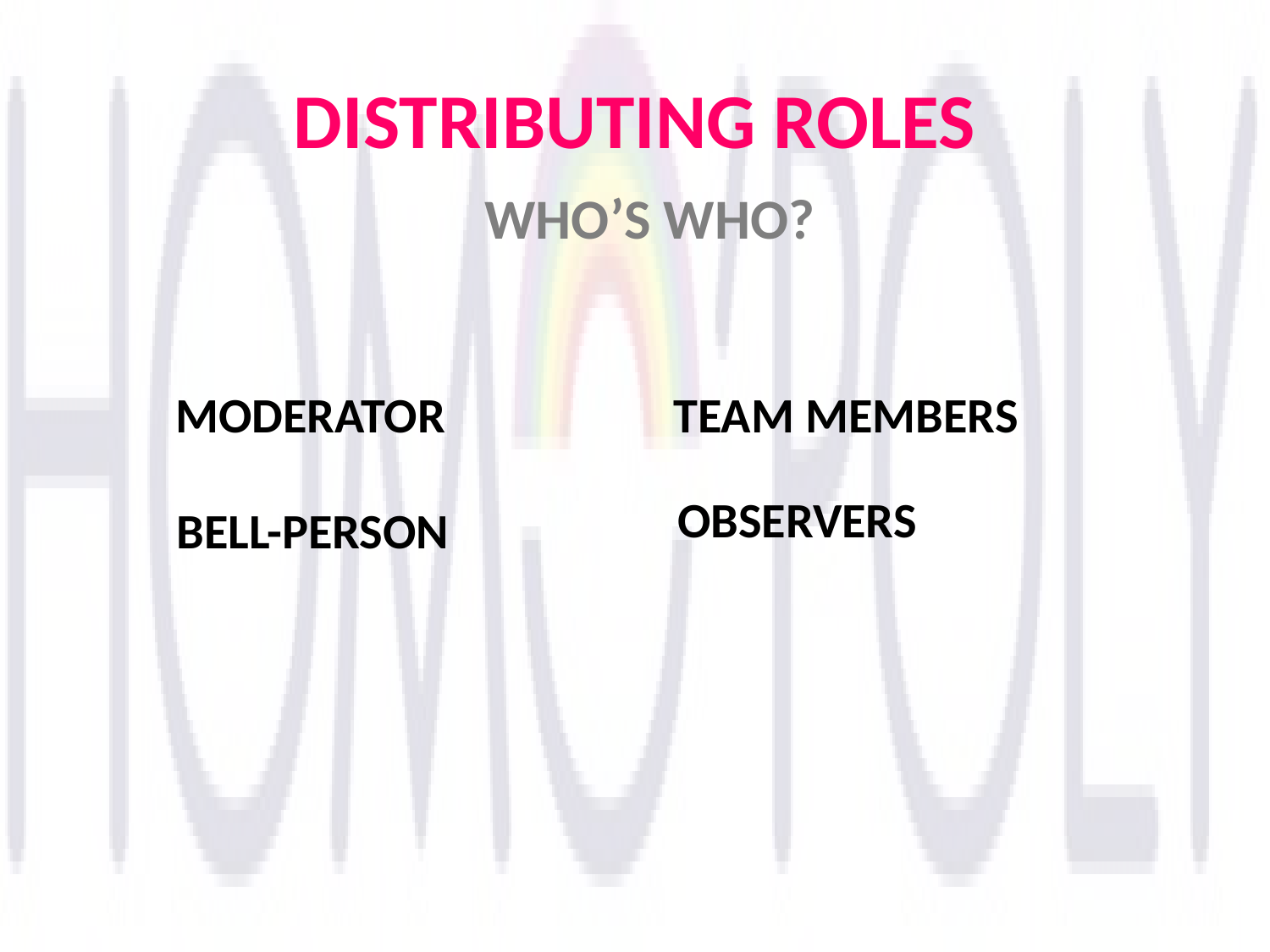

# DISTRIBUTING ROLES
WHO’S WHO?
TEAM MEMBERS
MODERATOR
OBSERVERS
BELL-PERSON